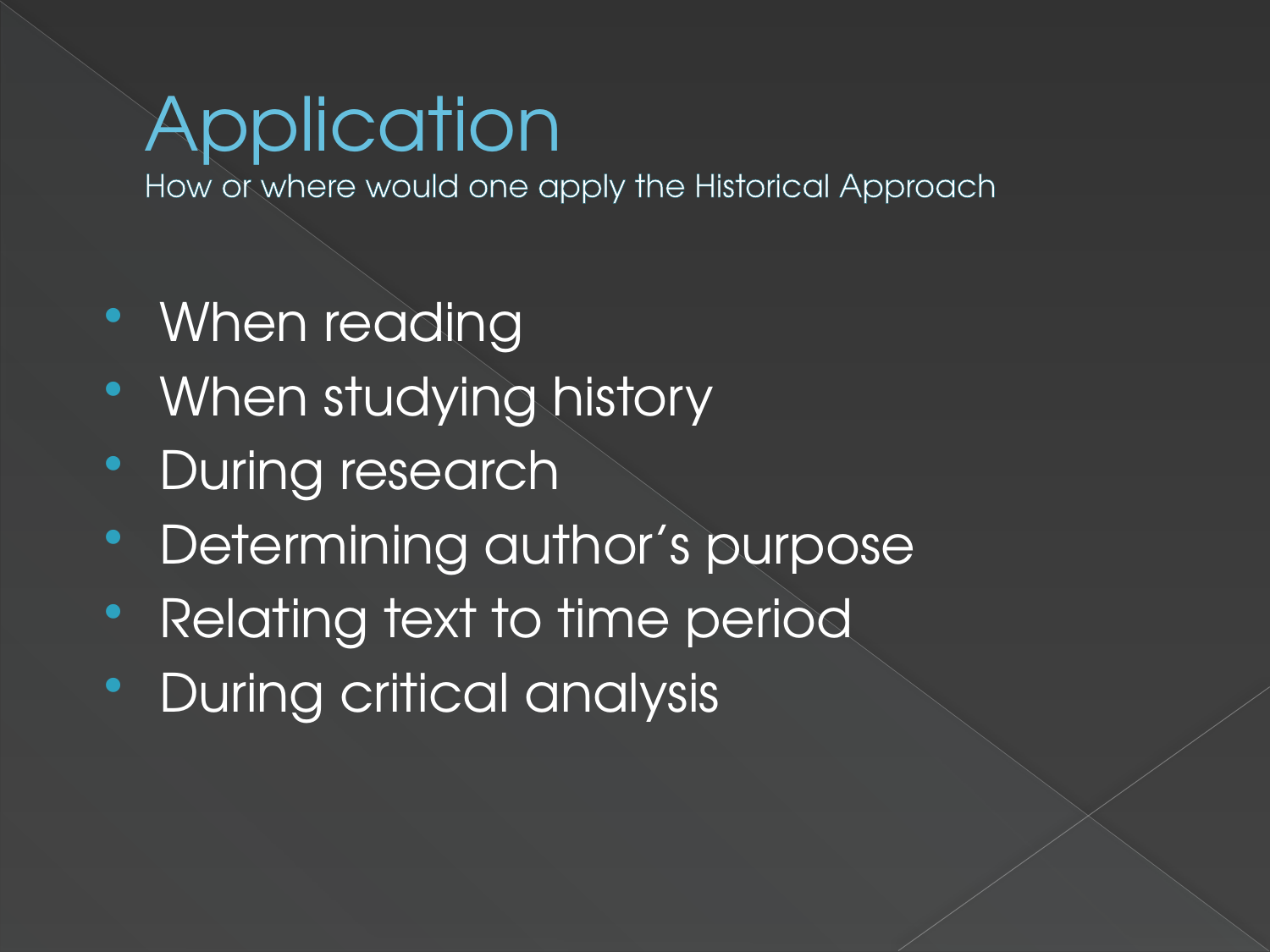

# Application How or where would one apply the Historical Approach

When reading
When studying history
During research
Determining author’s purpose
Relating text to time period
During critical analysis